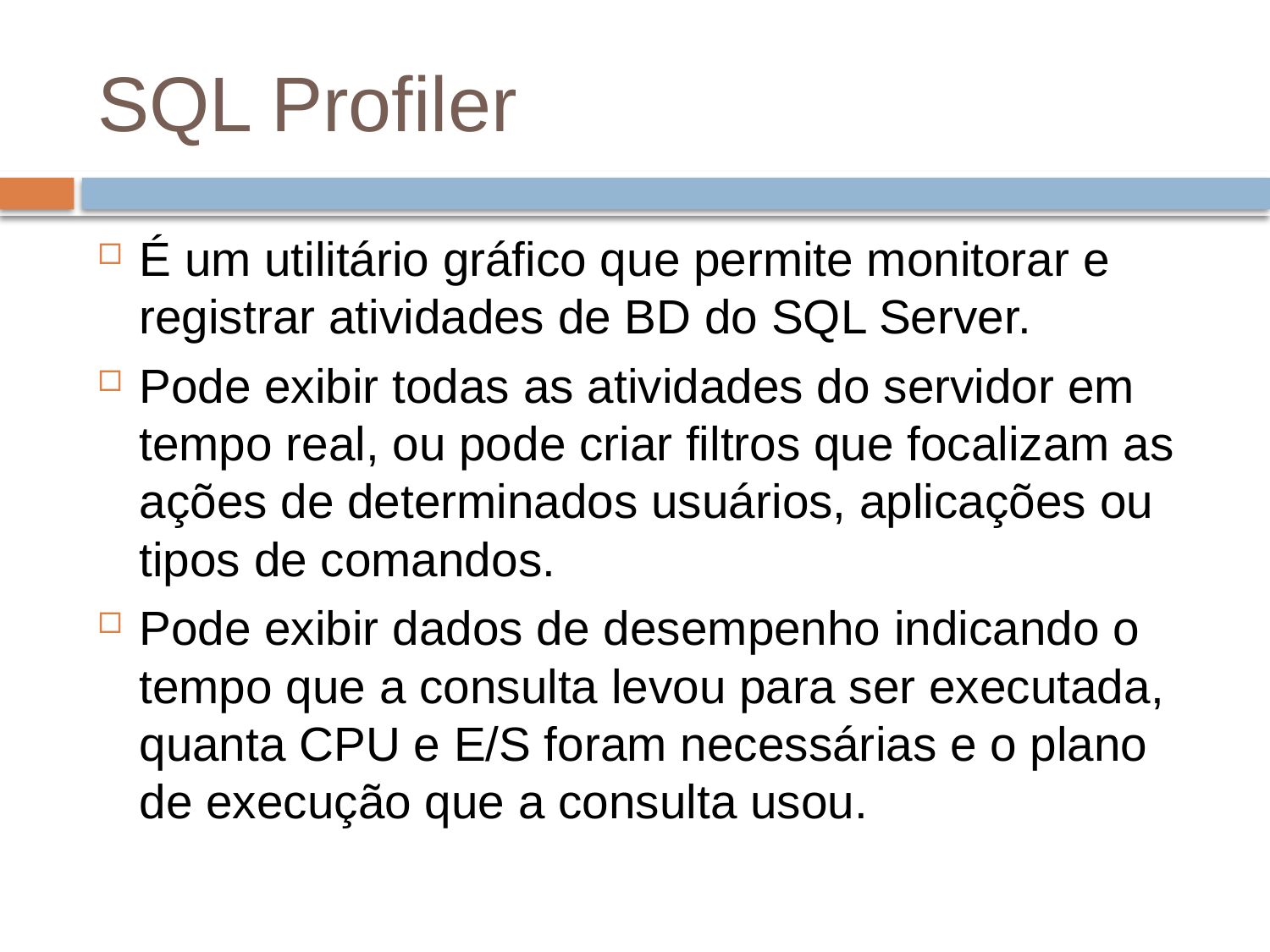

# SQL Profiler
É um utilitário gráfico que permite monitorar e registrar atividades de BD do SQL Server.
Pode exibir todas as atividades do servidor em tempo real, ou pode criar filtros que focalizam as ações de determinados usuários, aplicações ou tipos de comandos.
Pode exibir dados de desempenho indicando o tempo que a consulta levou para ser executada, quanta CPU e E/S foram necessárias e o plano de execução que a consulta usou.